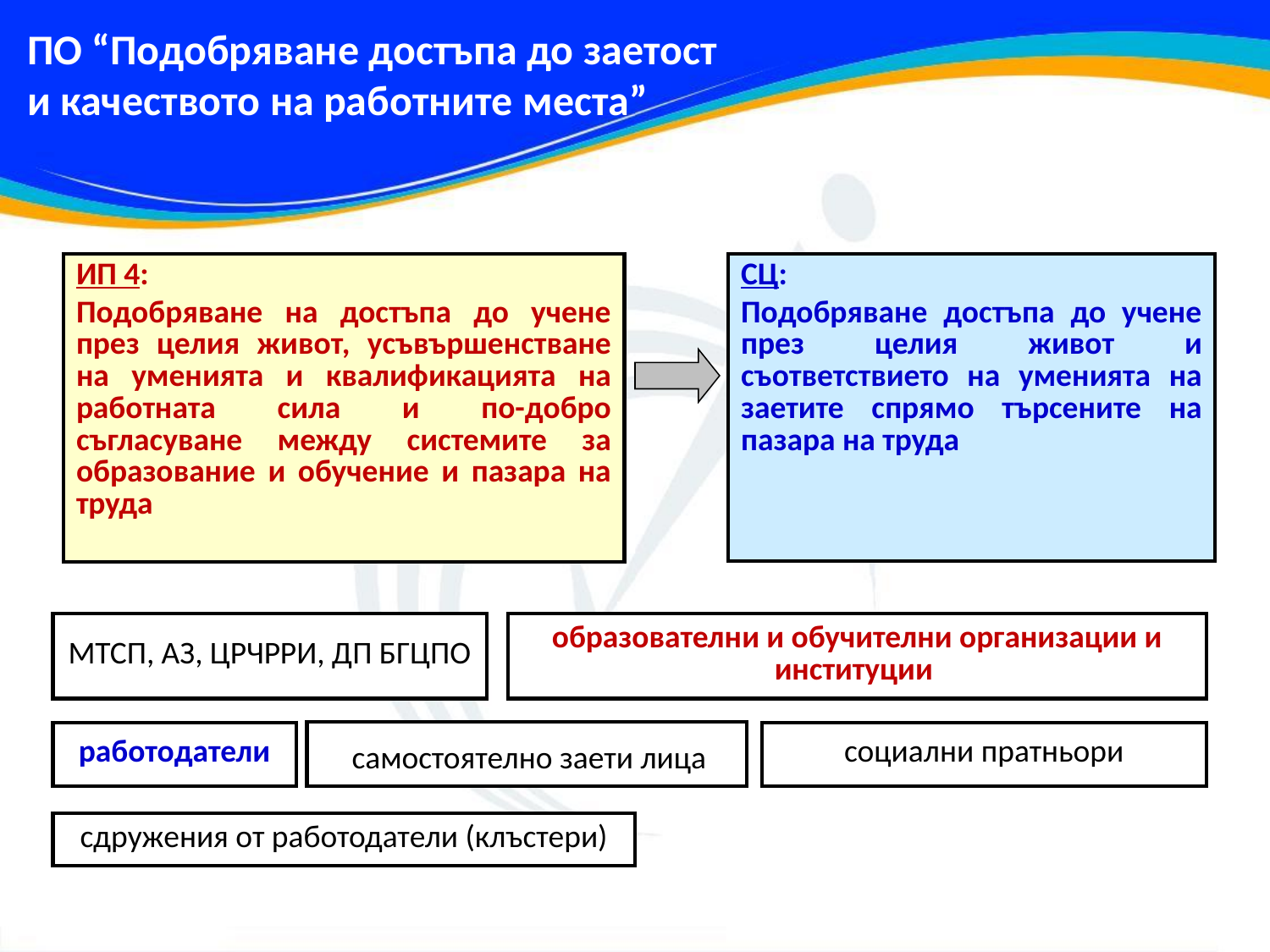

ПО “Подобряване достъпа до заетост и качеството на работните места”
| ИП 4: Подобряване на достъпа до учене през целия живот, усъвършенстване на уменията и квалификацията на работната сила и по-добро съгласуване между системите за образование и обучение и пазара на труда |
| --- |
| СЦ: Подобряване достъпа до учене през целия живот и съответствието на уменията на заетите спрямо търсените на пазара на труда |
| --- |

| МТСП, АЗ, ЦРЧРРИ, ДП БГЦПО |
| --- |
| образователни и обучителни организации и институции |
| --- |
| самостоятелно заети лица |
| --- |
| работодатели |
| --- |
| социални пратньори |
| --- |
| сдружения от работодатели (клъстери) |
| --- |